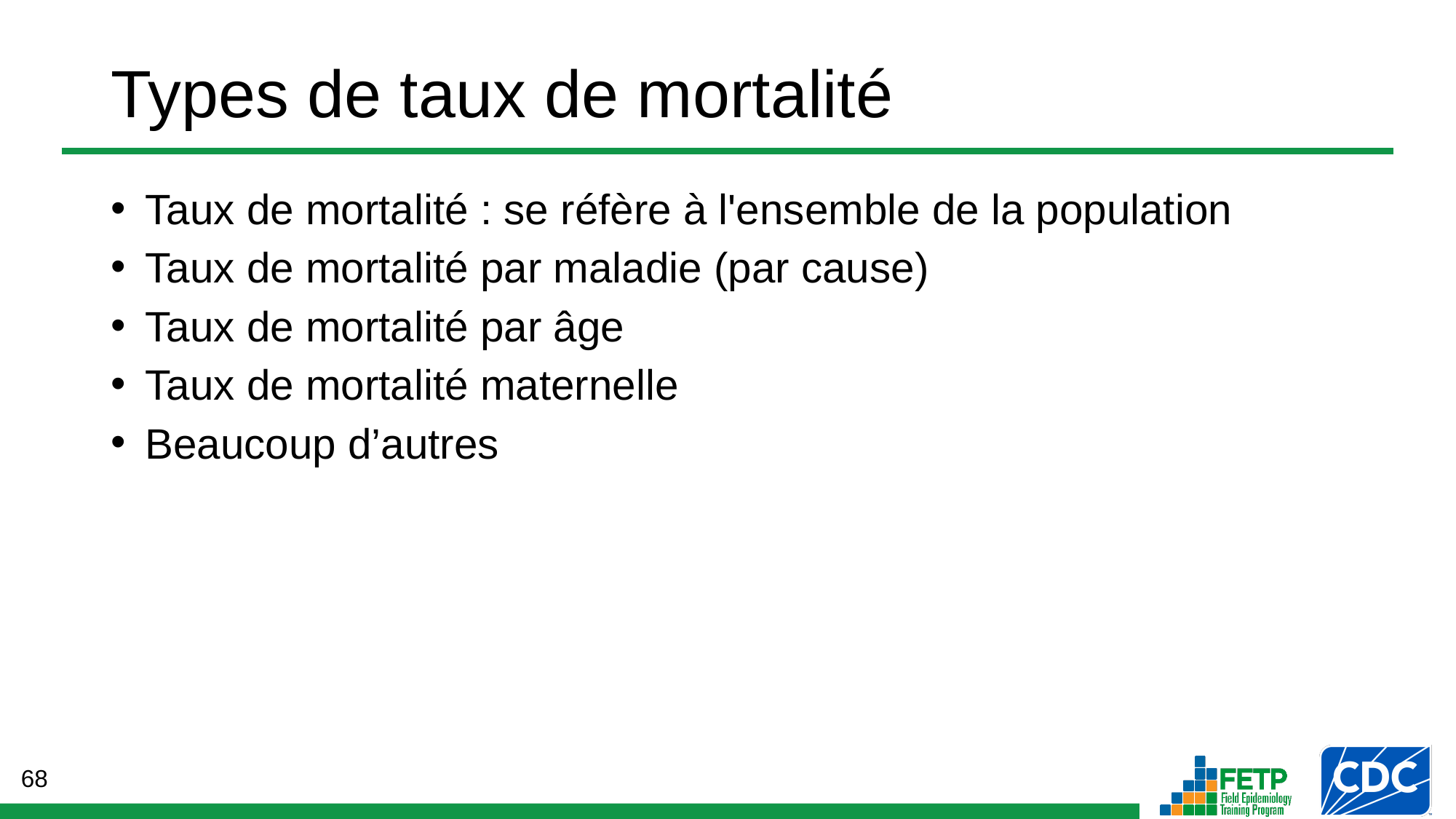

# Types de taux de mortalité
Taux de mortalité : se réfère à l'ensemble de la population
Taux de mortalité par maladie (par cause)
Taux de mortalité par âge
Taux de mortalité maternelle
Beaucoup d’autres